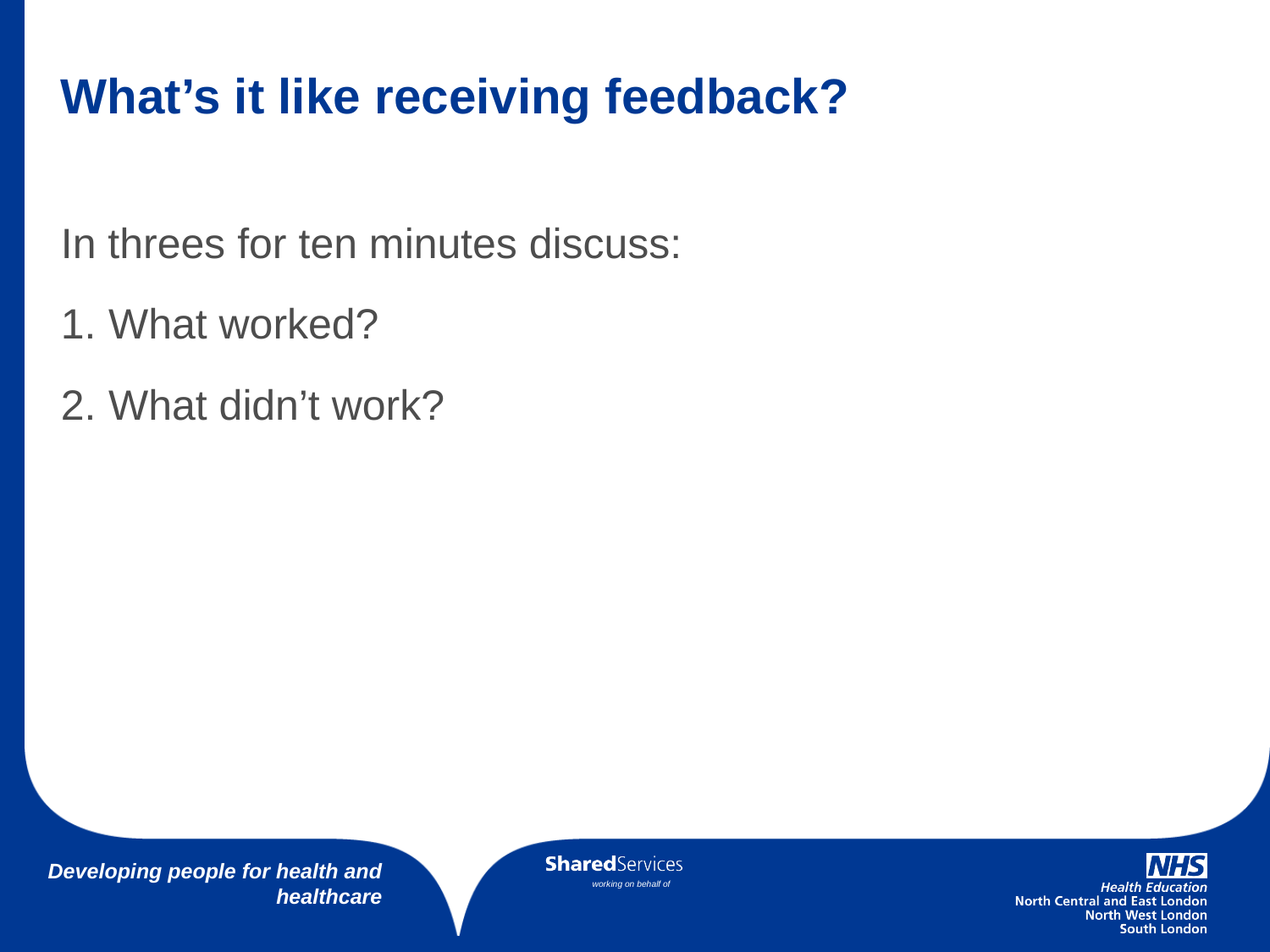

# What’s it like receiving feedback?
In threes for ten minutes discuss:

What worked?

What didn’t work?